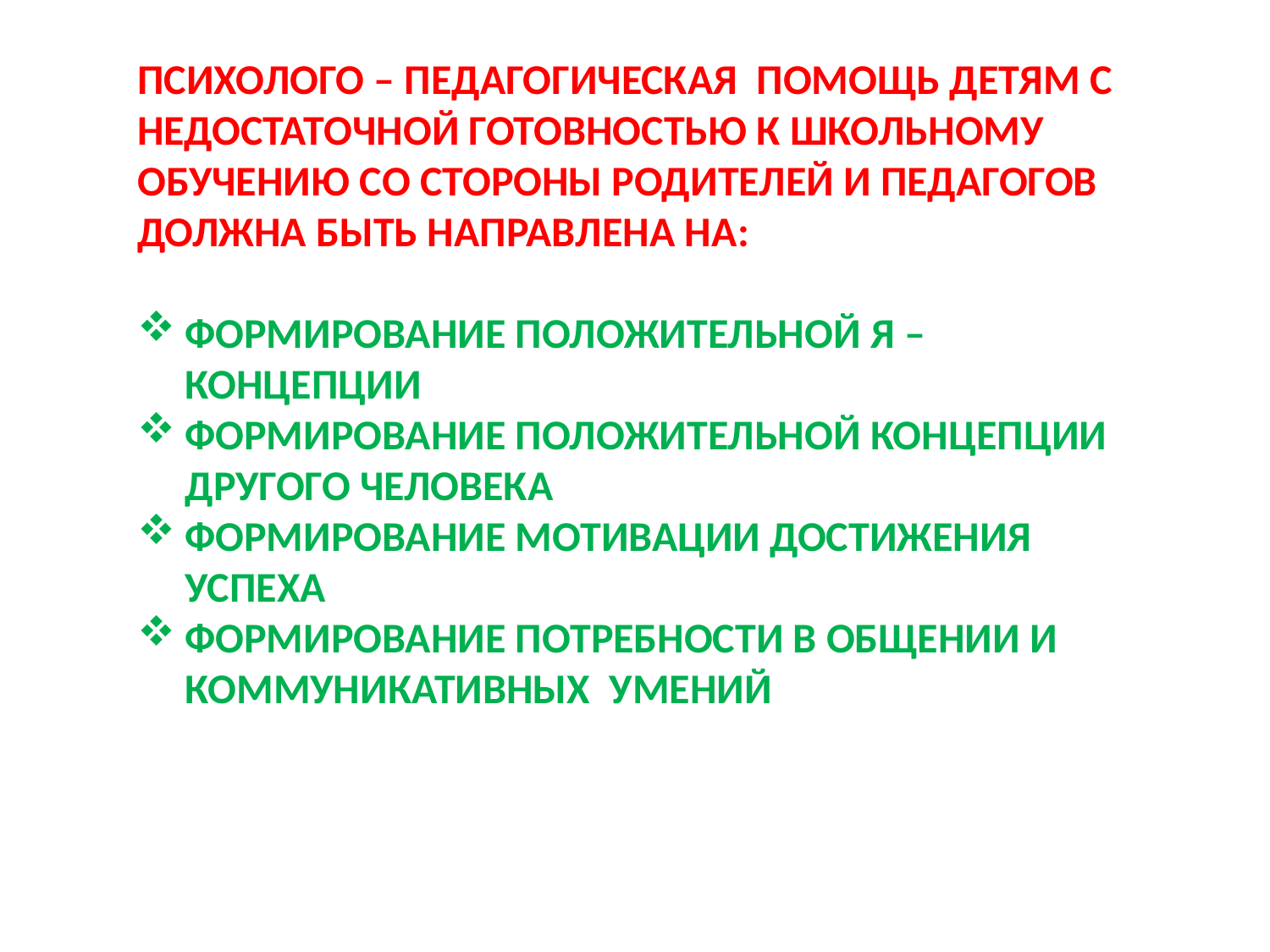

Психолого – педагогическая  помощь детям с недостаточной готовностью к школьному обучению со стороны родителей и педагогов  должна быть направлена на:

Формирование положительной Я – концепции
Формирование положительной концепции другого человека
Формирование мотивации достижения успеха
Формирование потребности в общении и коммуникативных  умений